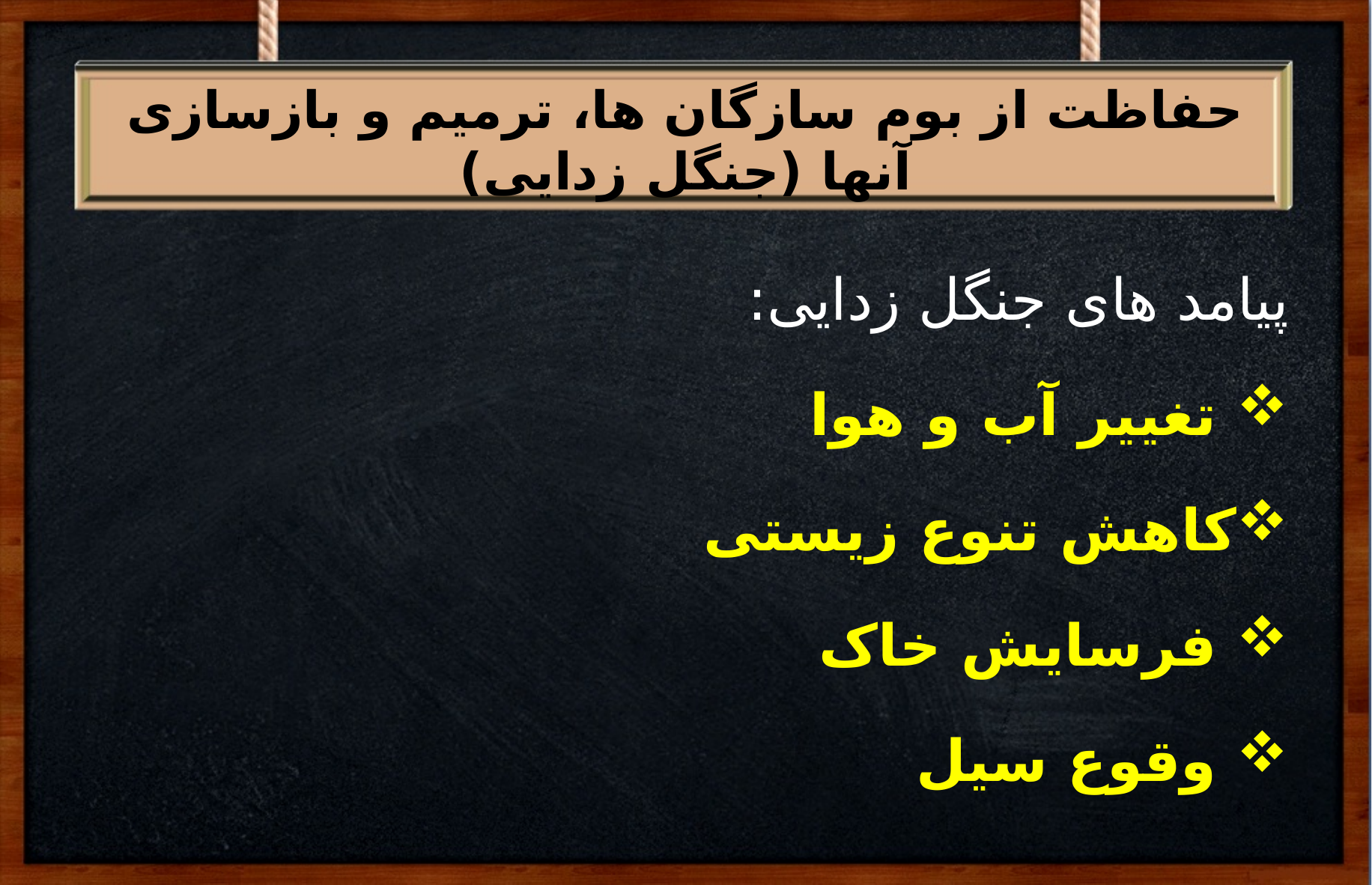

#
حفاظت از بوم سازگان ها، ترمیم و بازسازی آنها (جنگل زدایی)
پیامد های جنگل زدایی:
 تغییر آب و هوا
کاهش تنوع زیستی
 فرسایش خاک
 وقوع سیل